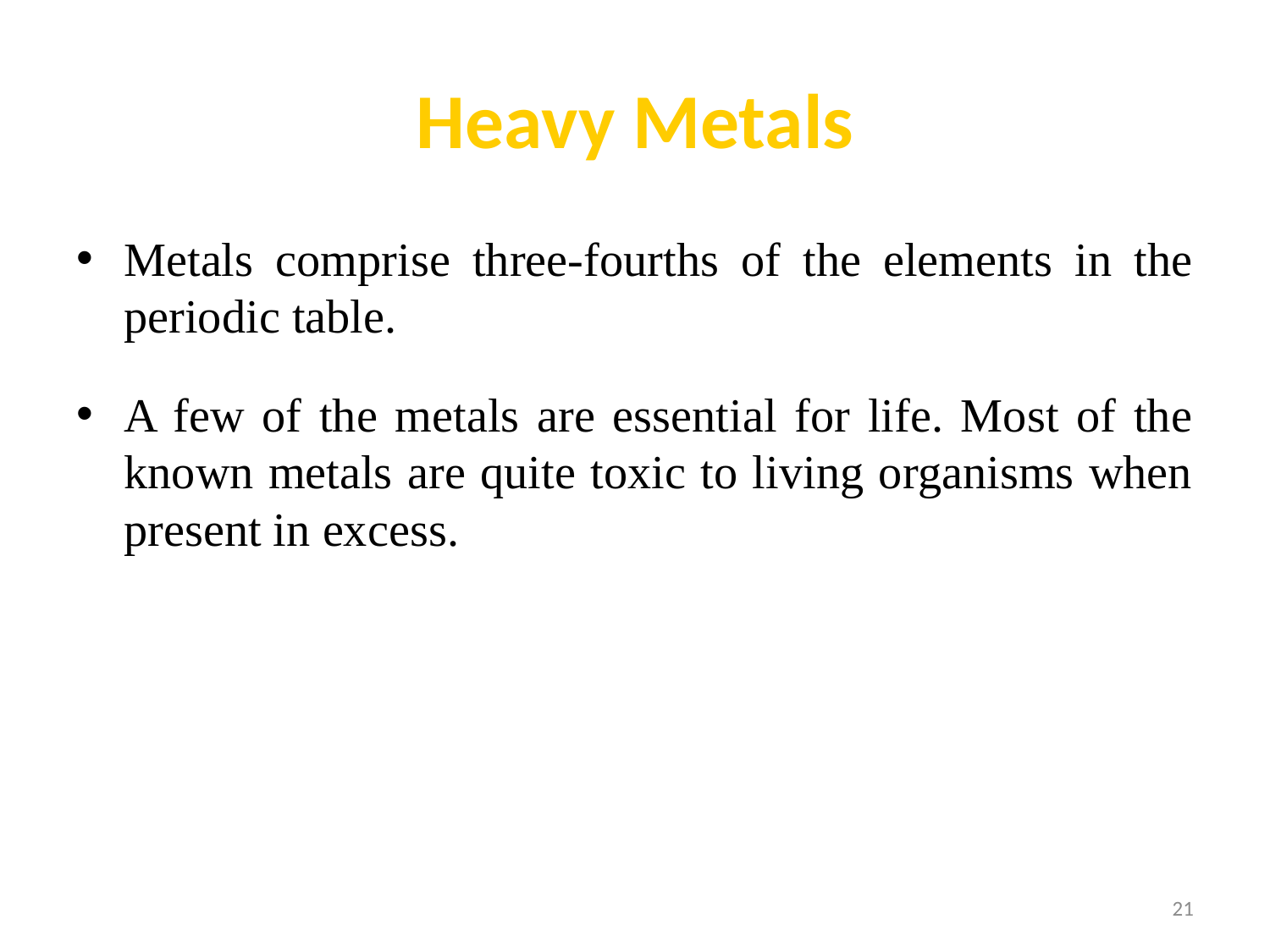

# Heavy Metals
Metals comprise three-fourths of the elements in the periodic table.

A few of the metals are essential for life. Most of the known metals are quite toxic to living organisms when present in excess.

21